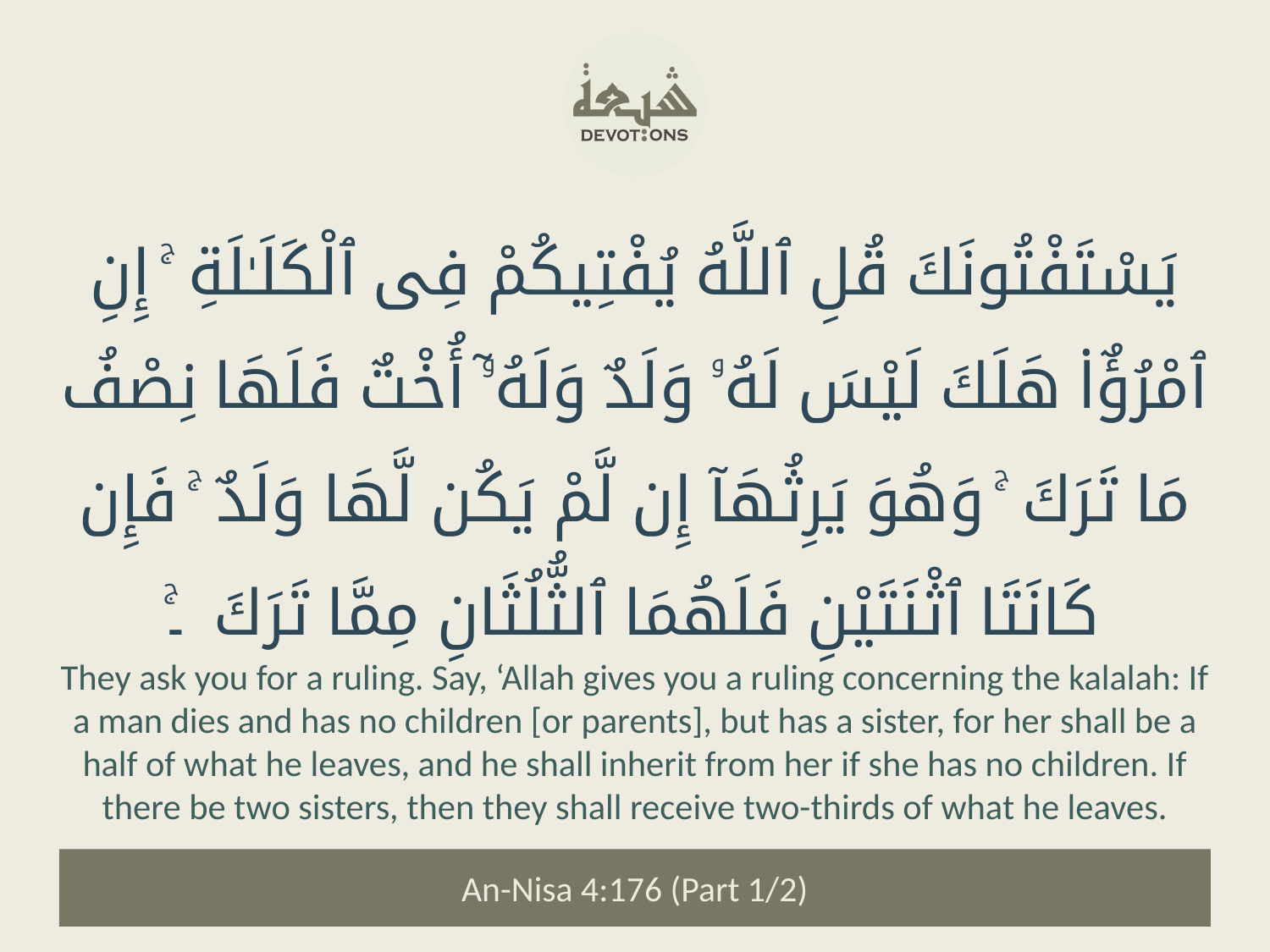

يَسْتَفْتُونَكَ قُلِ ٱللَّهُ يُفْتِيكُمْ فِى ٱلْكَلَـٰلَةِ ۚ إِنِ ٱمْرُؤٌا۟ هَلَكَ لَيْسَ لَهُۥ وَلَدٌ وَلَهُۥٓ أُخْتٌ فَلَهَا نِصْفُ مَا تَرَكَ ۚ وَهُوَ يَرِثُهَآ إِن لَّمْ يَكُن لَّهَا وَلَدٌ ۚ فَإِن كَانَتَا ٱثْنَتَيْنِ فَلَهُمَا ٱلثُّلُثَانِ مِمَّا تَرَكَ  ۔ۚ
They ask you for a ruling. Say, ‘Allah gives you a ruling concerning the kalalah: If a man dies and has no children [or parents], but has a sister, for her shall be a half of what he leaves, and he shall inherit from her if she has no children. If there be two sisters, then they shall receive two-thirds of what he leaves.
An-Nisa 4:176 (Part 1/2)